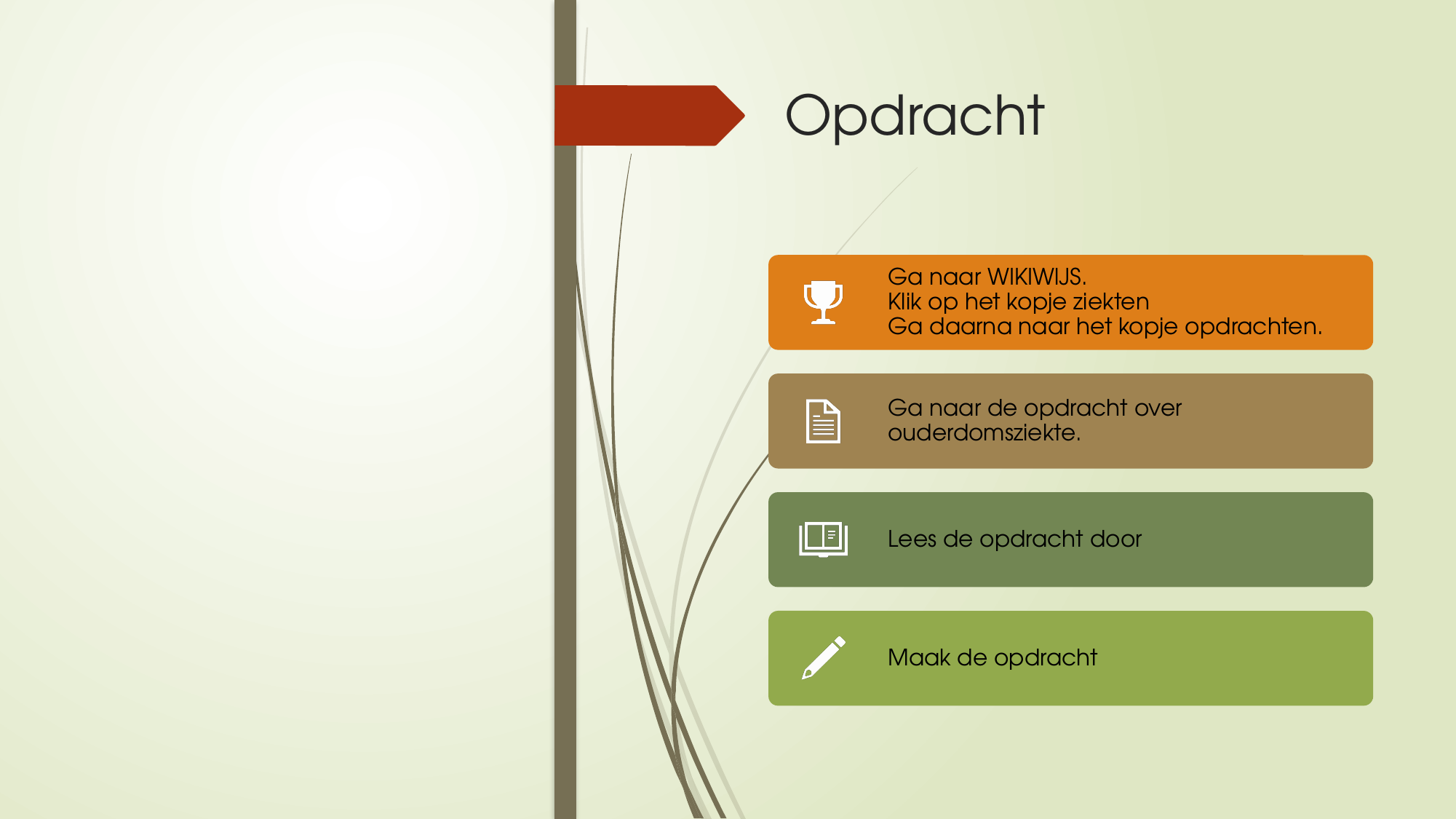

# Opdracht

Ga naar WIKIWIJS.
Klik op het kopje ziekten
Ga daarna naar het kopje opdrachten.
Ga naar de opdracht over ouderdomsziekte.
Lees de opdracht door
Maak de opdracht